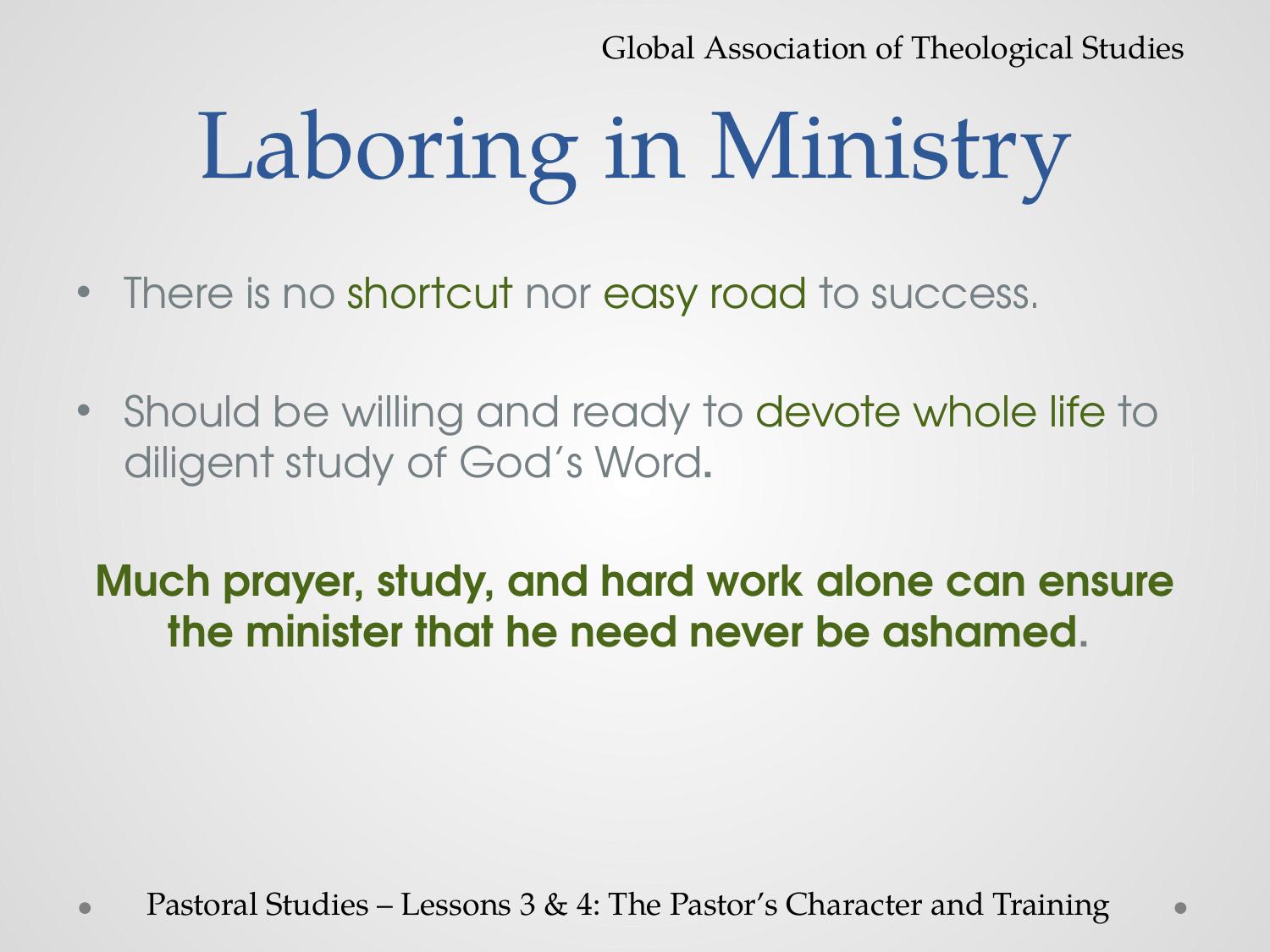

# Laboring in Ministry
Global Association of Theological Studies
There is no shortcut nor easy road to success.

Should be willing and ready to devote whole life to diligent study of God’s Word.

Much prayer, study, and hard work alone can ensure the minister that he need never be ashamed.
Pastoral Studies – Lessons 3 & 4: The Pastor’s Character and Training